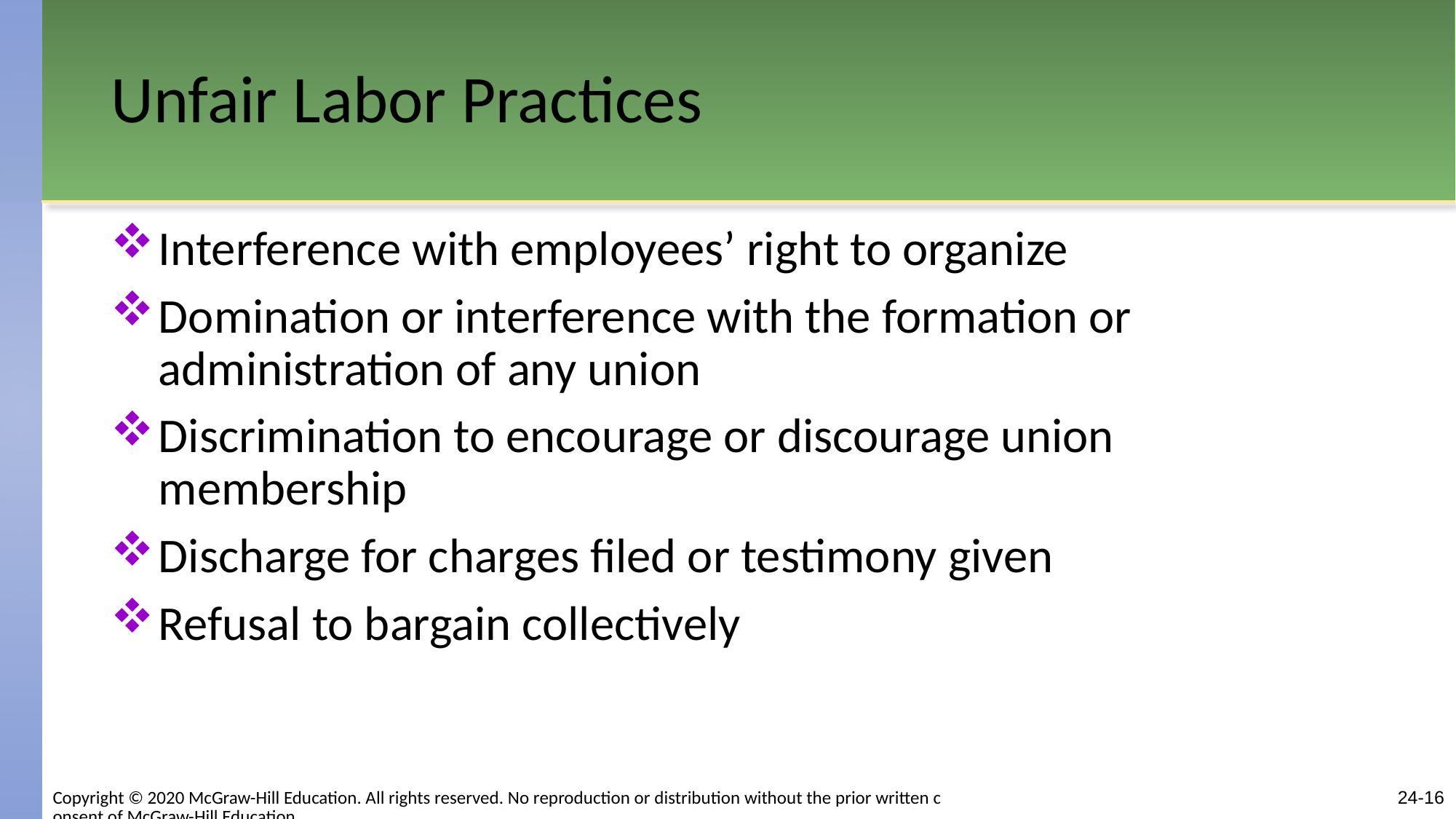

# Unfair Labor Practices
Interference with employees’ right to organize
Domination or interference with the formation or administration of any union
Discrimination to encourage or discourage union membership
Discharge for charges filed or testimony given
Refusal to bargain collectively
Copyright © 2020 McGraw-Hill Education. All rights reserved. No reproduction or distribution without the prior written consent of McGraw-Hill Education.
24-16